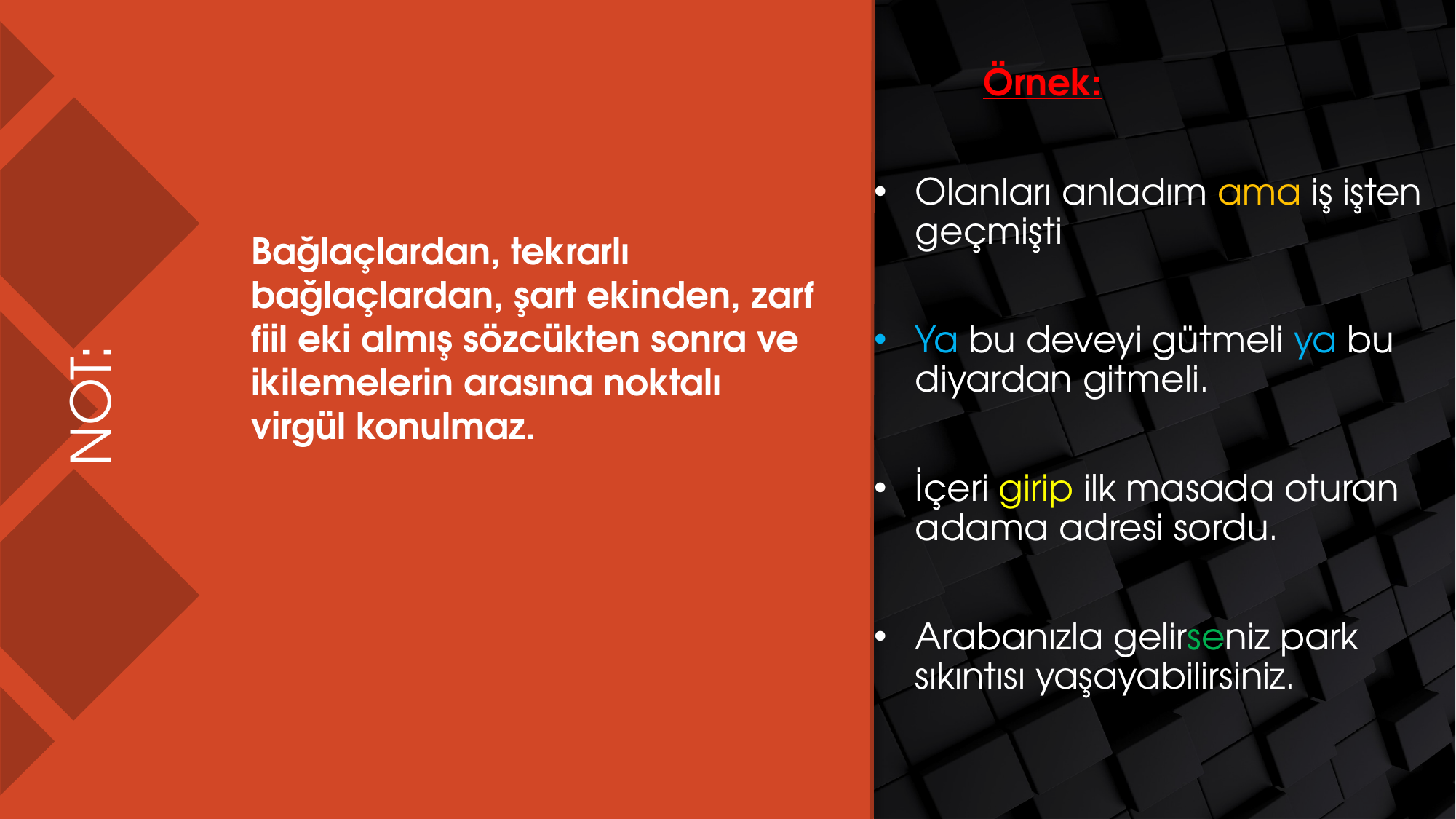

Örnek:

Olanları anladım ama iş işten geçmişti

Ya bu deveyi gütmeli ya bu diyardan gitmeli.

İçeri girip ilk masada oturan adama adresi sordu.

Arabanızla gelirseniz park sıkıntısı yaşayabilirsiniz.

Bağlaçlardan, tekrarlı bağlaçlardan, şart ekinden, zarf fiil eki almış sözcükten sonra ve ikilemelerin arasına noktalı virgül konulmaz.
# NOT: